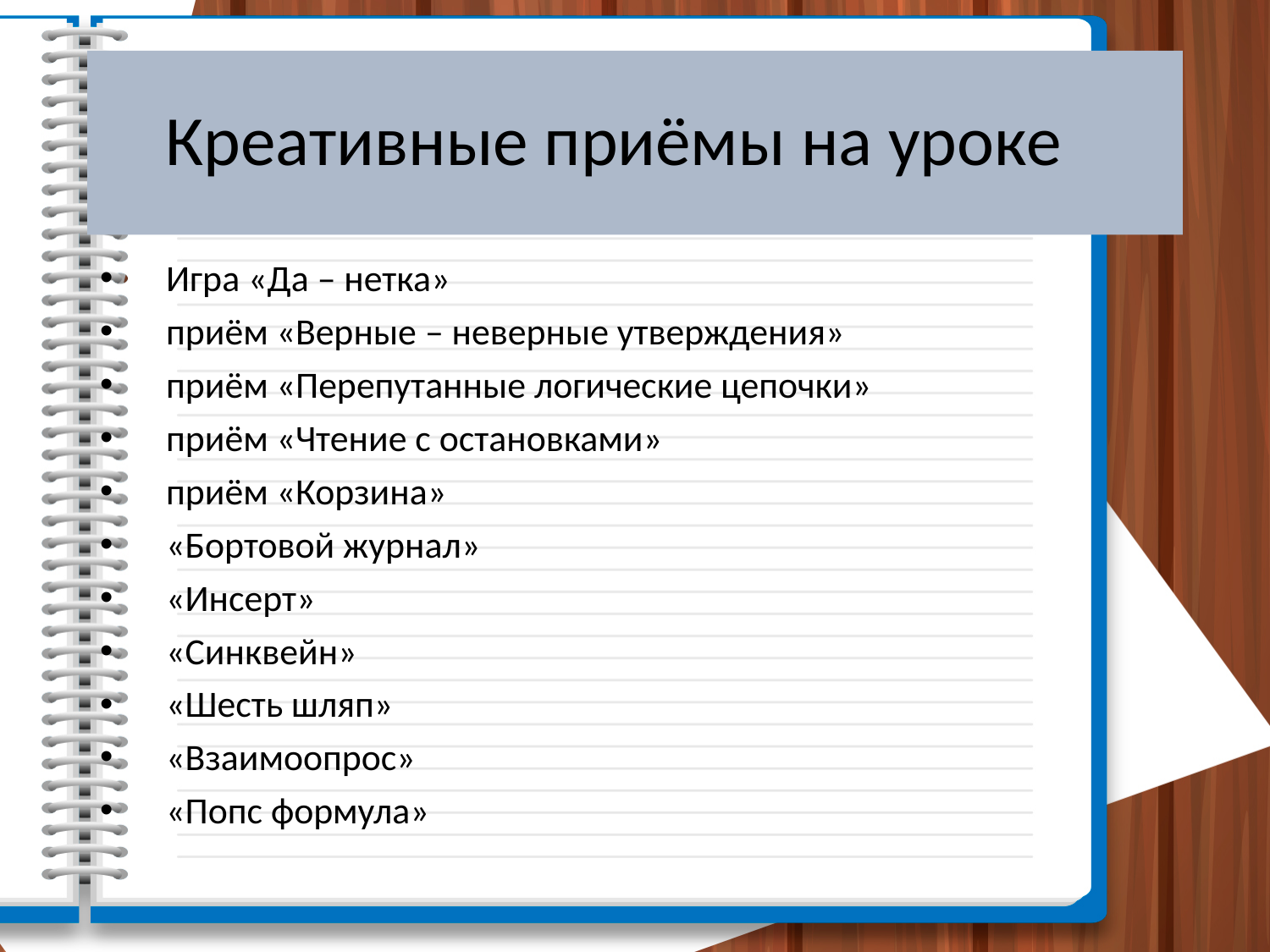

# Креативные приёмы на уроке
     Игра «Да – нетка»
     приём «Верные – неверные утверждения»
     приём «Перепутанные логические цепочки»
     приём «Чтение с остановками»
     приём «Корзина»
     «Бортовой журнал»
     «Инсерт»
     «Синквейн»
     «Шесть шляп»
     «Взаимоопрос»
     «Попс формула»